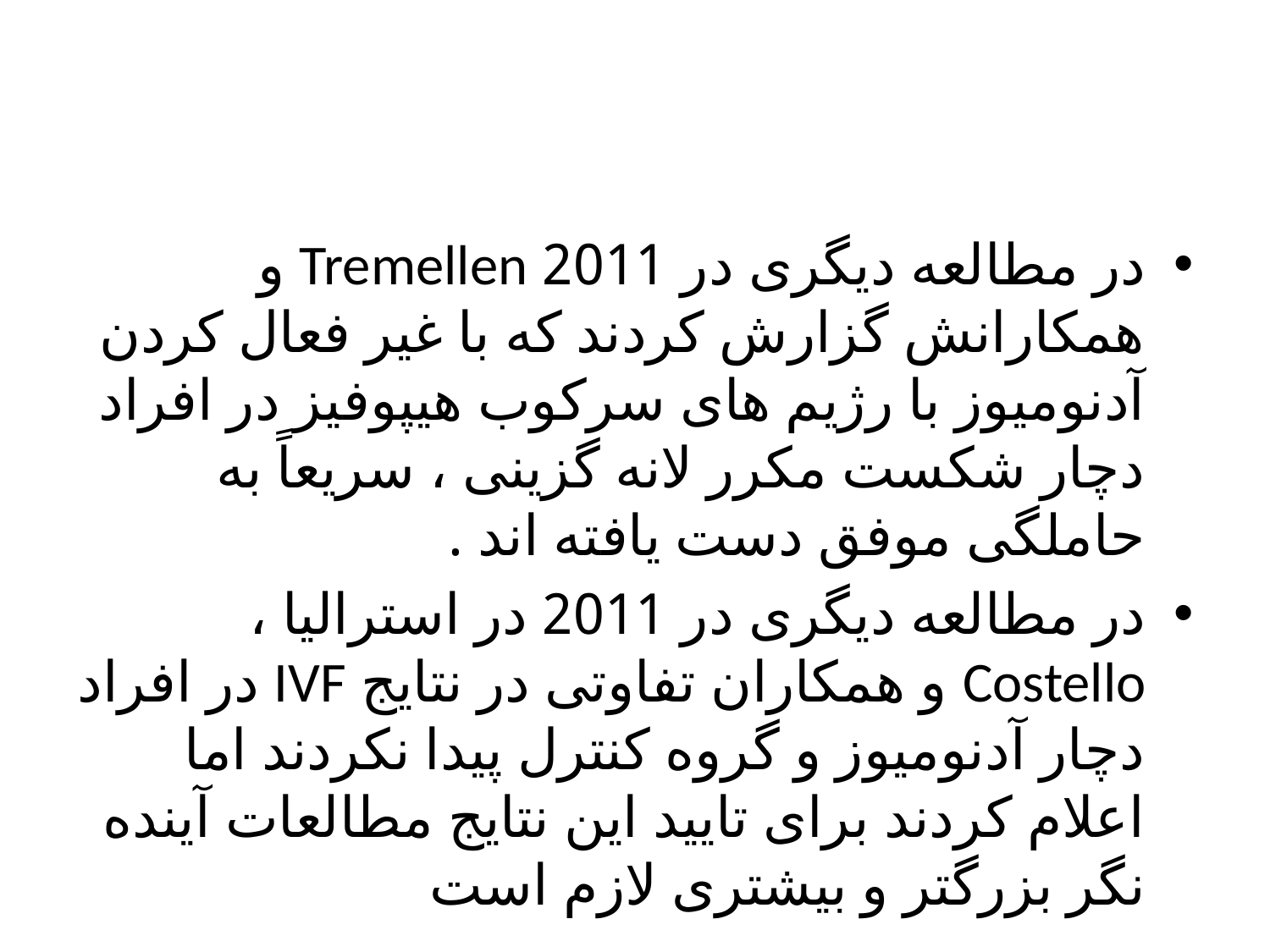

#
در مطالعه دیگری در 2011 Tremellen و همکارانش گزارش کردند که با غیر فعال کردن آدنومیوز با رژیم های سرکوب هیپوفیز در افراد دچار شکست مکرر لانه گزینی ، سریعاً به حاملگی موفق دست یافته اند .
در مطالعه دیگری در 2011 در استرالیا ، Costello و همکاران تفاوتی در نتایج IVF در افراد دچار آدنومیوز و گروه کنترل پیدا نکردند اما اعلام کردند برای تایید این نتایج مطالعات آینده نگر بزرگتر و بیشتری لازم است